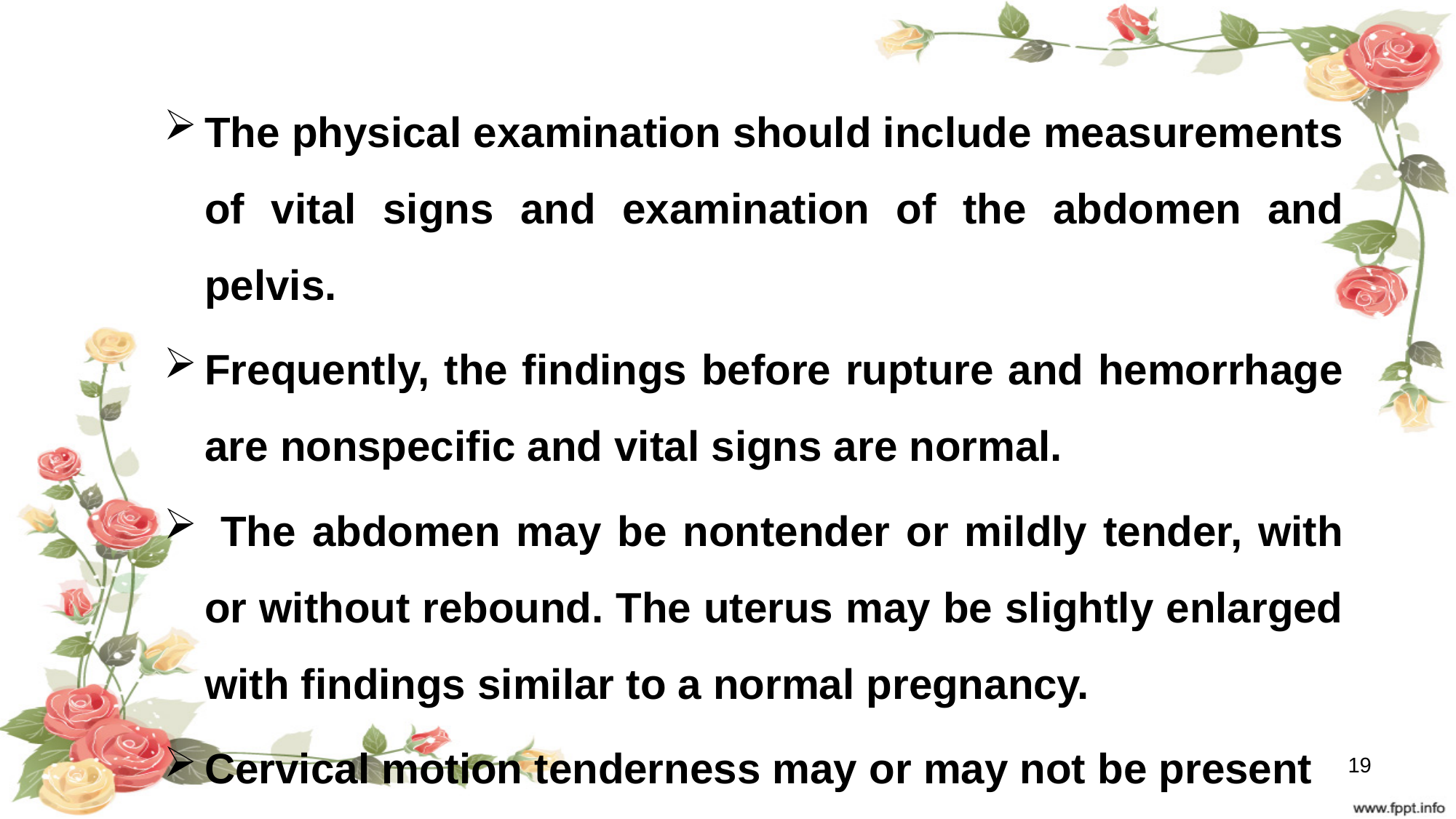

The physical examination should include measurements of vital signs and examination of the abdomen and pelvis.
Frequently, the findings before rupture and hemorrhage are nonspecific and vital signs are normal.
 The abdomen may be nontender or mildly tender, with or without rebound. The uterus may be slightly enlarged with findings similar to a normal pregnancy.
Cervical motion tenderness may or may not be present
19